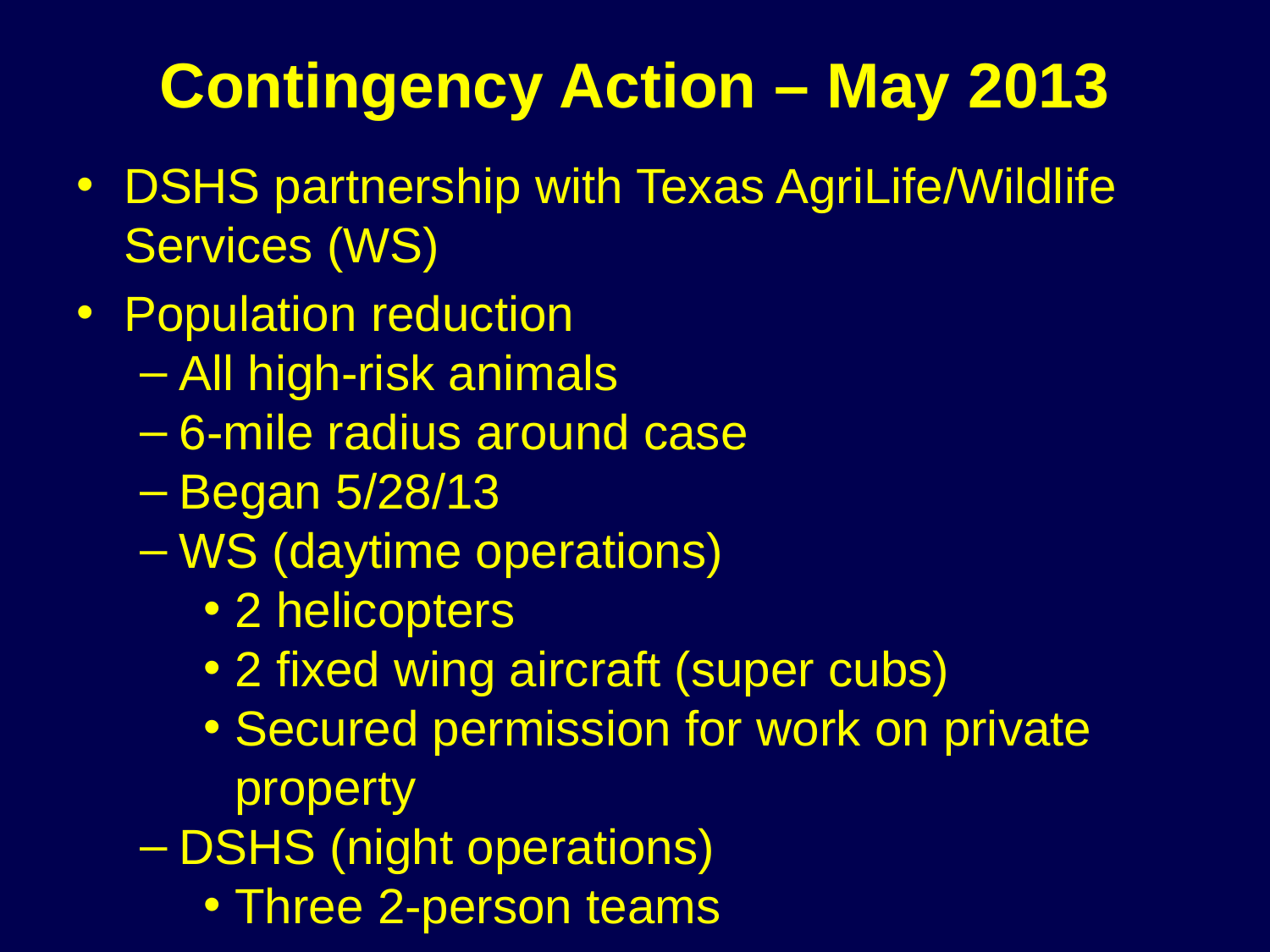

# Contingency Action – May 2013
DSHS partnership with Texas AgriLife/Wildlife Services (WS)
Population reduction
All high-risk animals
6-mile radius around case
Began 5/28/13
WS (daytime operations)
2 helicopters
2 fixed wing aircraft (super cubs)
Secured permission for work on private property
DSHS (night operations)
Three 2-person teams